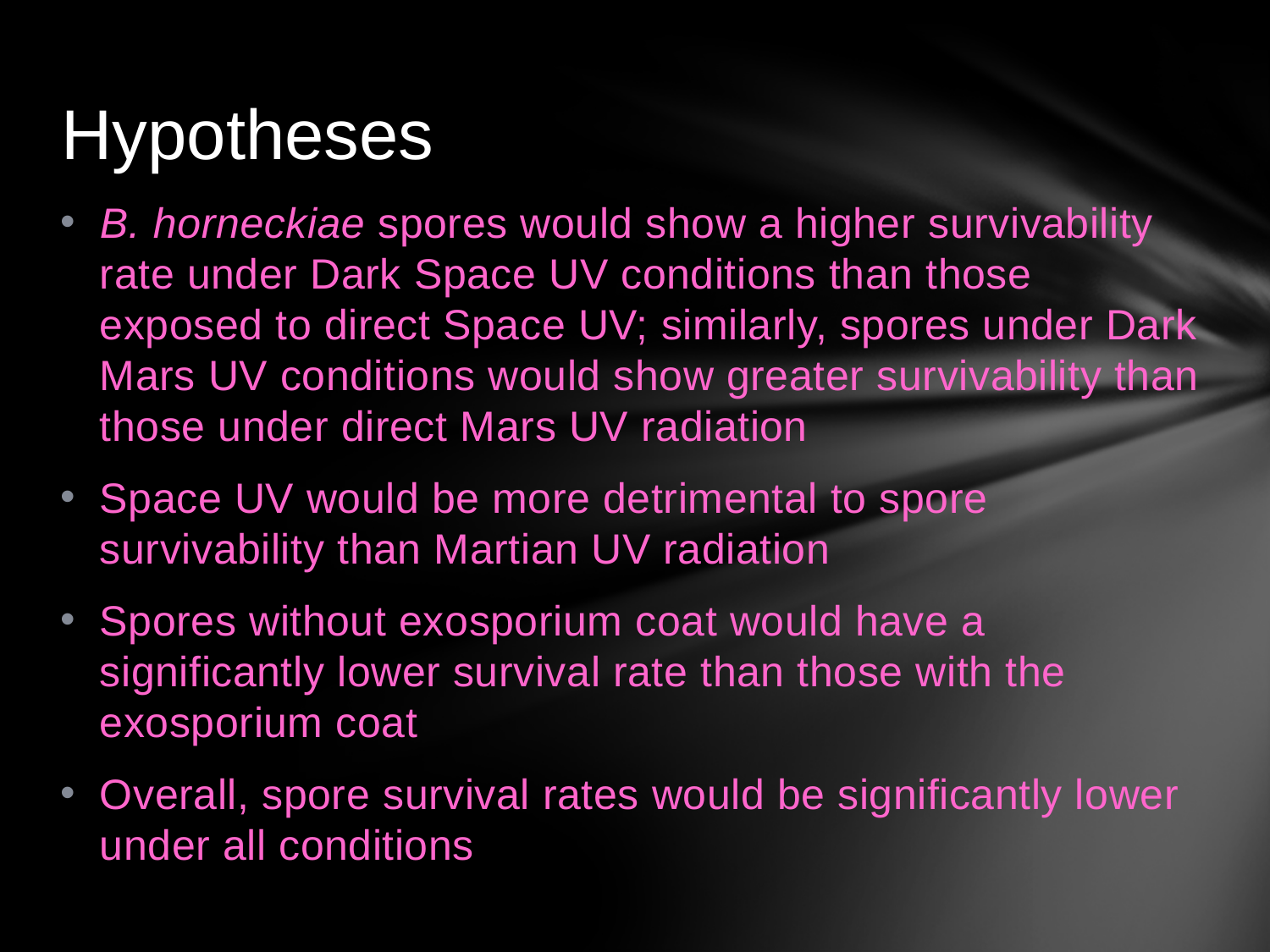

# Hypotheses
B. horneckiae spores would show a higher survivability rate under Dark Space UV conditions than those exposed to direct Space UV; similarly, spores under Dark Mars UV conditions would show greater survivability than those under direct Mars UV radiation
Space UV would be more detrimental to spore survivability than Martian UV radiation
Spores without exosporium coat would have a significantly lower survival rate than those with the exosporium coat
Overall, spore survival rates would be significantly lower under all conditions